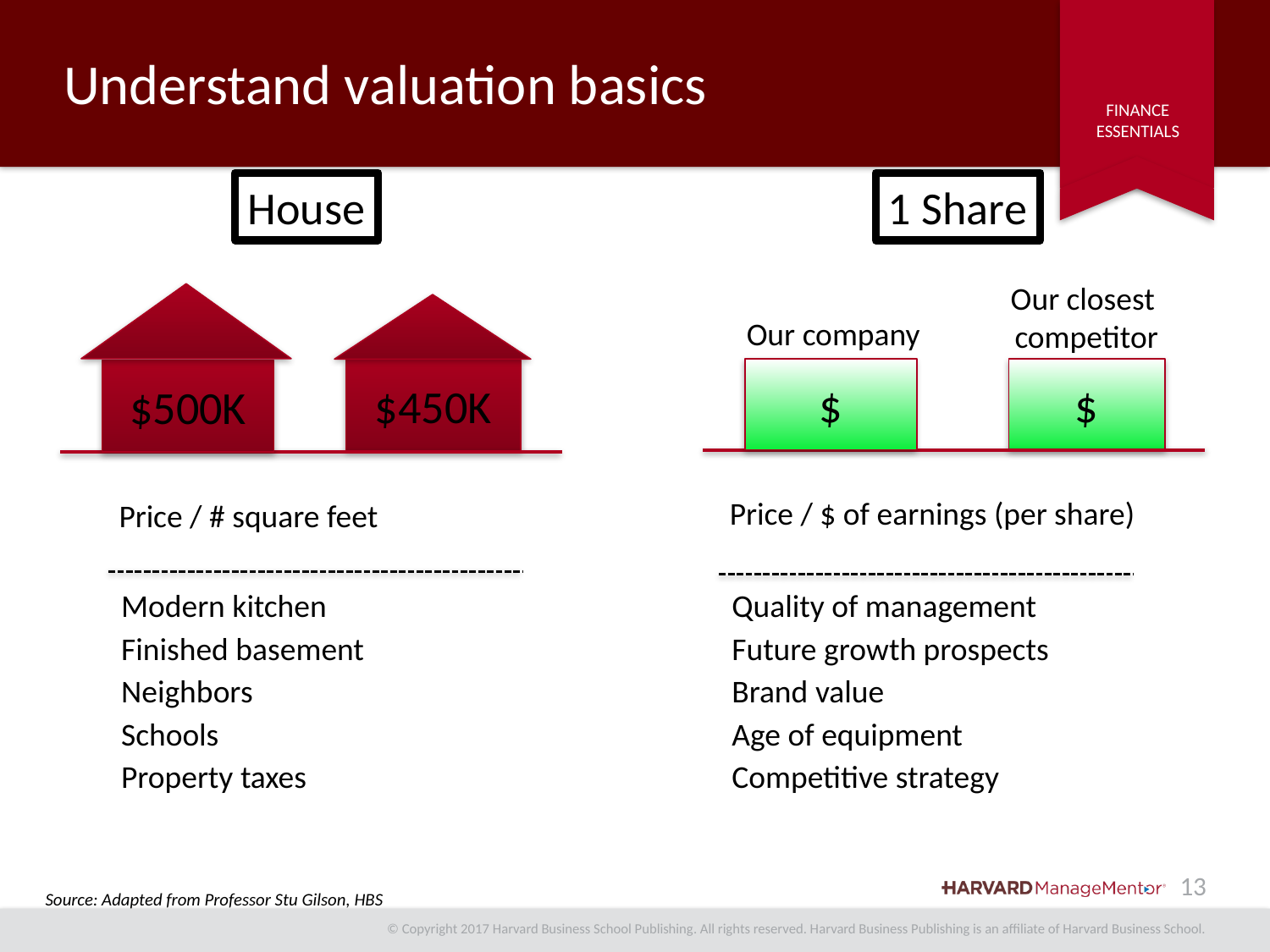

# Understand valuation basics
House

$500K
1 Share
Our company
$

Our closest
competitor
$

$450K
Price / $ of earnings (per share)

Price / # square feet

Modern kitchen
Finished basement
Neighbors
Schools
Property taxes

Quality of management
Future growth prospects
Brand value
Age of equipment
Competitive strategy

Source: Adapted from Professor Stu Gilson, HBS